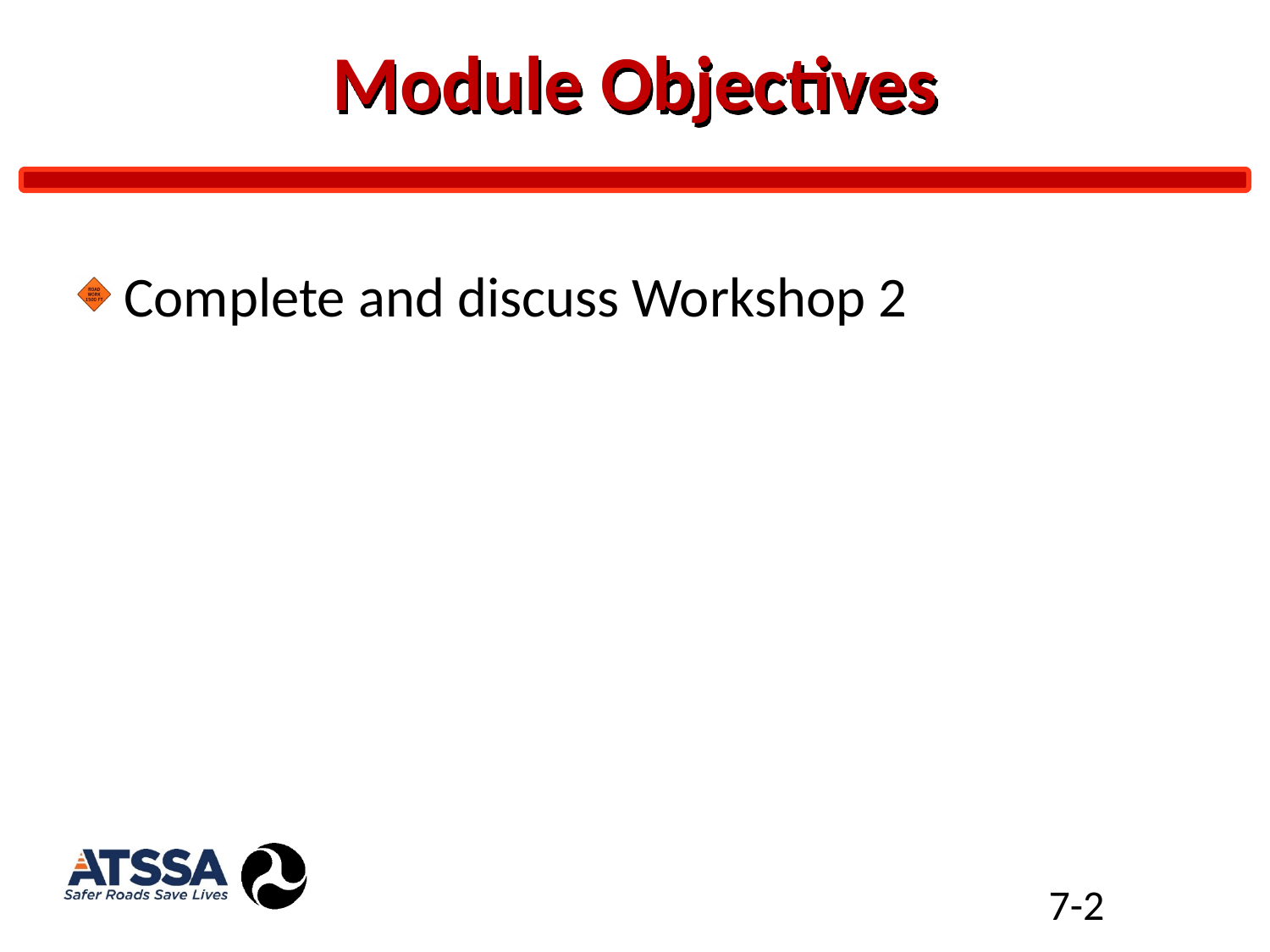

# Module Objectives
Complete and discuss Workshop 2